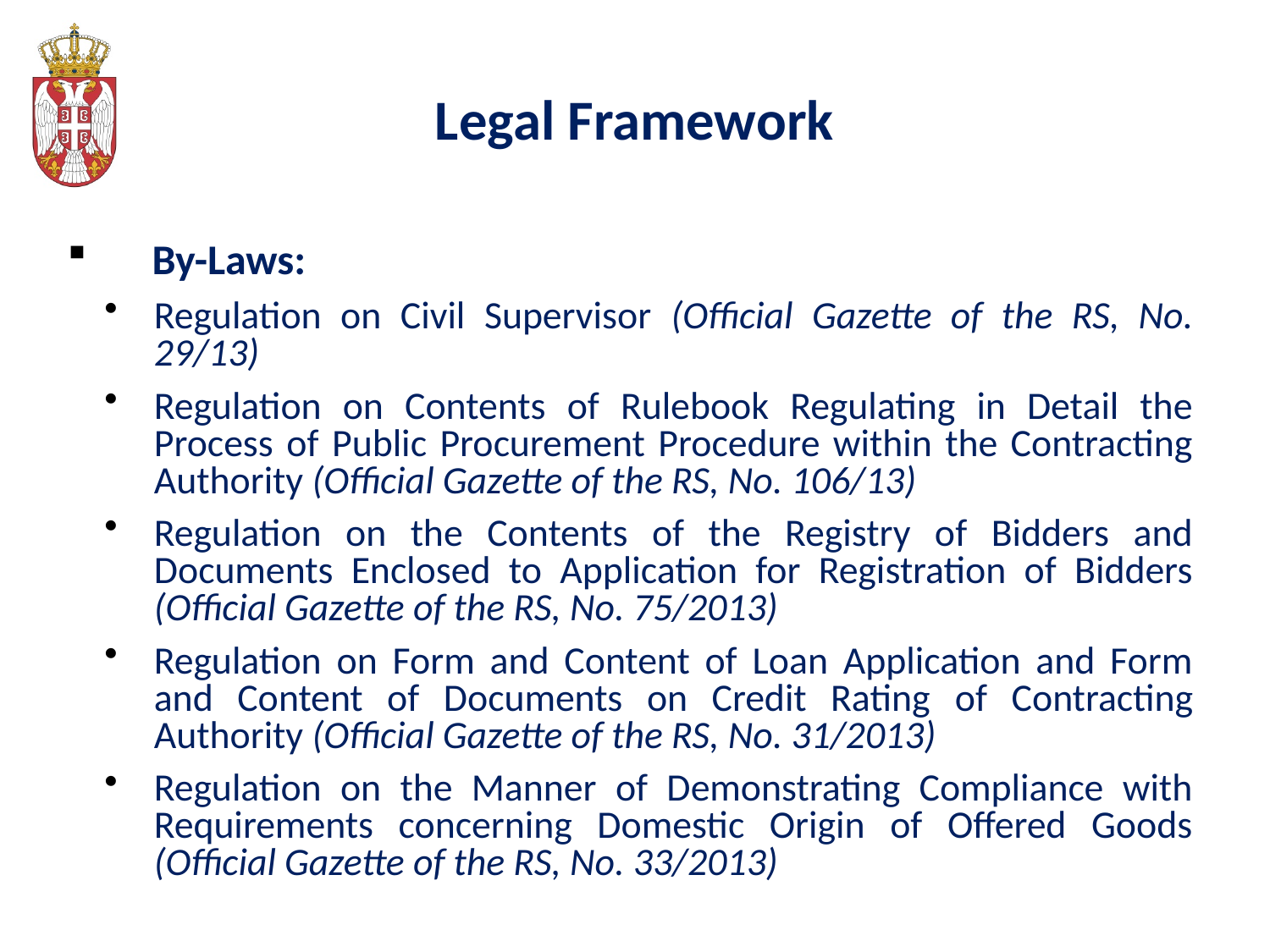

# Legal Framework
By-Laws:
Regulation on Civil Supervisor (Official Gazette of the RS, No. 29/13)
Regulation on Contents of Rulebook Regulating in Detail the Process of Public Procurement Procedure within the Contracting Authority (Official Gazette of the RS, No. 106/13)
Regulation on the Contents of the Registry of Bidders and Documents Enclosed to Application for Registration of Bidders (Official Gazette of the RS, No. 75/2013)
Regulation on Form and Content of Loan Application and Form and Content of Documents on Credit Rating of Contracting Authority (Official Gazette of the RS, No. 31/2013)
Regulation on the Manner of Demonstrating Compliance with Requirements concerning Domestic Origin of Offered Goods (Official Gazette of the RS, No. 33/2013)